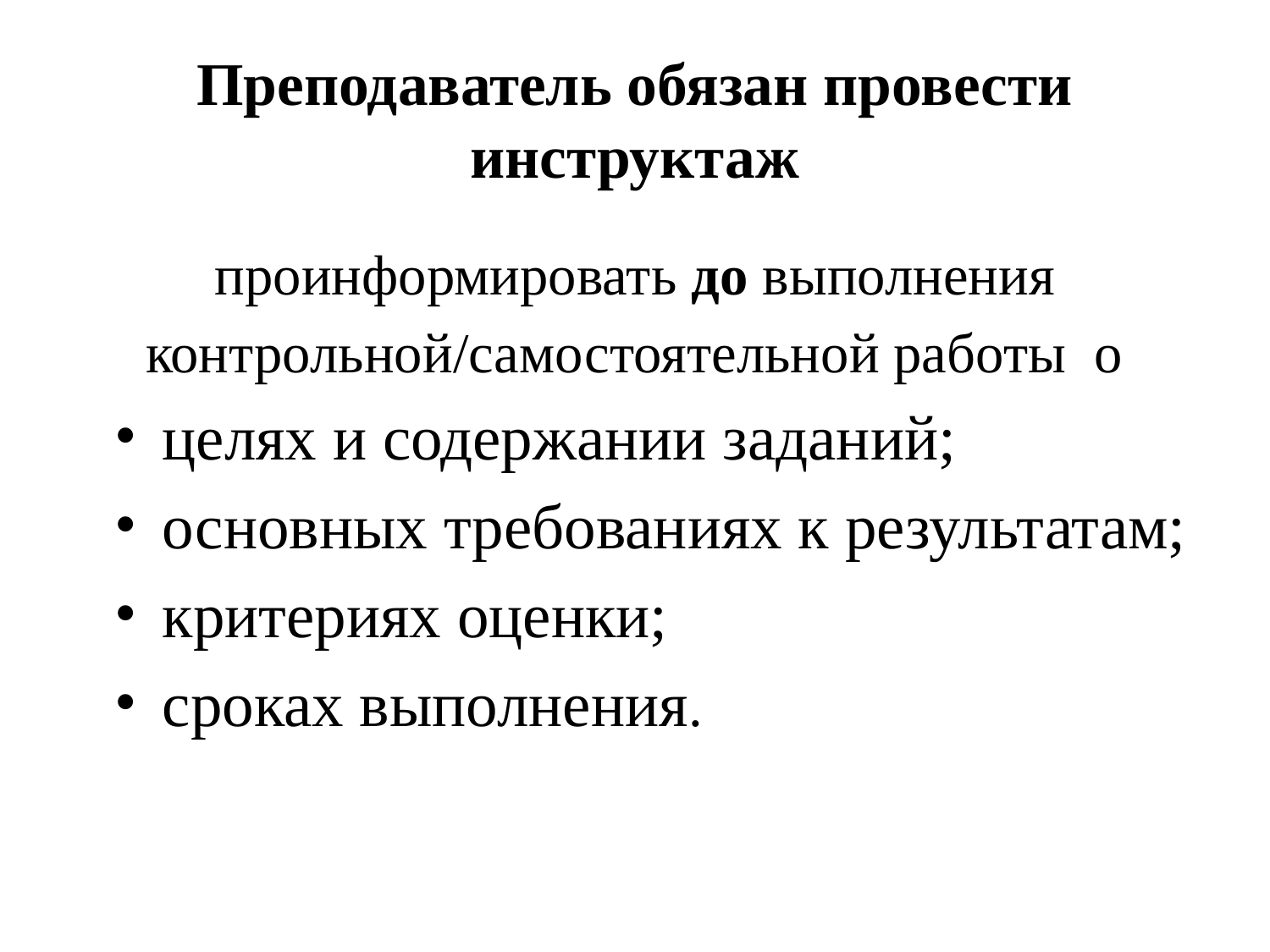

# Преподаватель обязан провести инструктаж
проинформировать до выполнения контрольной/самостоятельной работы  о
целях и содержании заданий;
основных требованиях к результатам;
критериях оценки;
сроках выполнения.